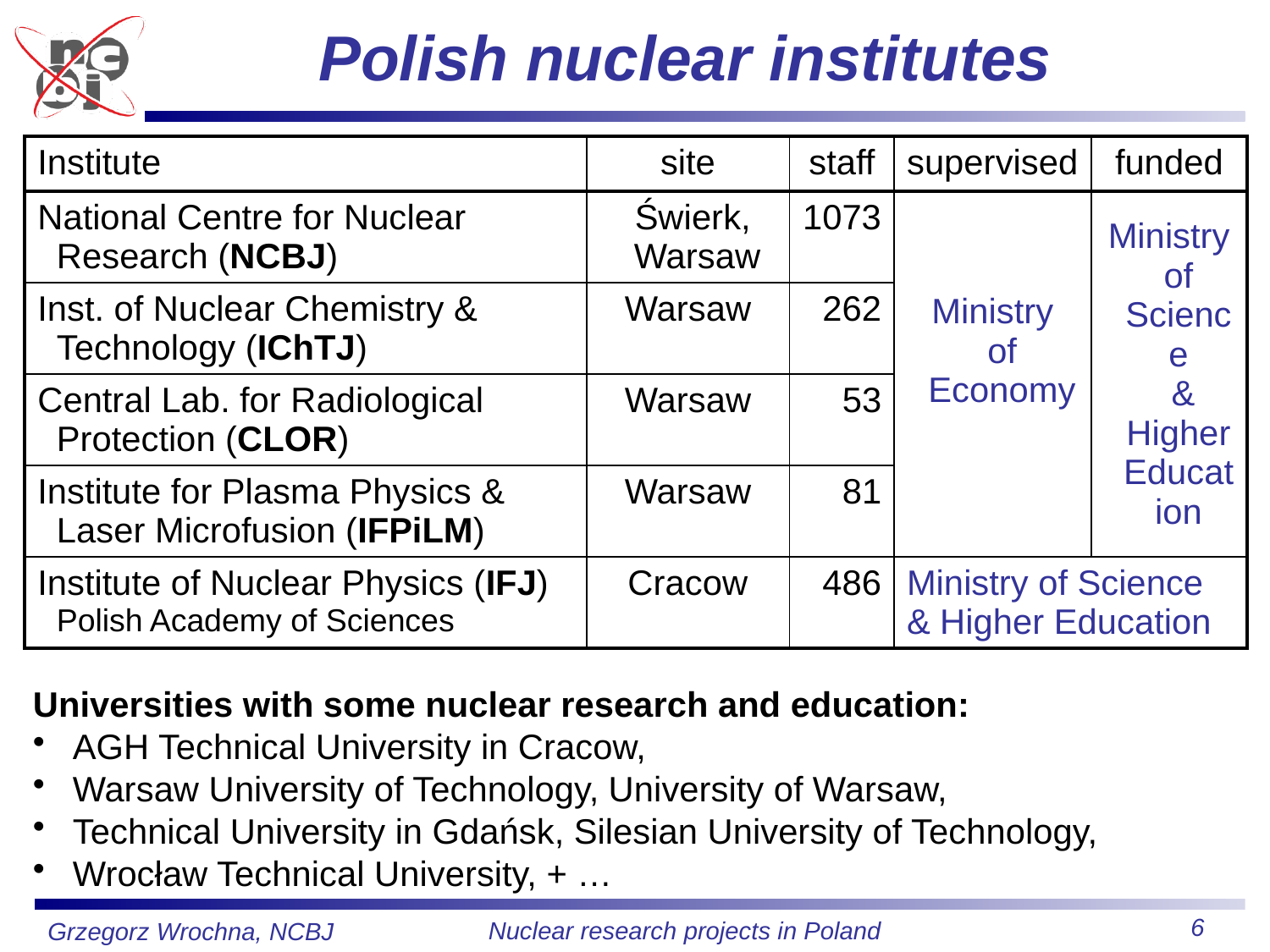

# Polish nuclear institutes
| Institute | site | staff | supervised | funded |
| --- | --- | --- | --- | --- |
| National Centre for Nuclear Research (NCBJ) | Świerk, Warsaw | 1073 | Ministry of Economy | Ministry of Science & Higher Education |
| Inst. of Nuclear Chemistry & Technology (IChTJ) | Warsaw | 262 |  |  |
| Central Lab. for Radiological Protection (CLOR) | Warsaw | 53 |  |  |
| Institute for Plasma Physics & Laser Microfusion (IFPiLM) | Warsaw | 81 |  |  |
| Institute of Nuclear Physics (IFJ) Polish Academy of Sciences | Cracow | 486 | Ministry of Science & Higher Education |  |
Universities with some nuclear research and education:
 AGH Technical University in Cracow,
 Warsaw University of Technology, University of Warsaw,
 Technical University in Gdańsk, Silesian University of Technology,
 Wrocław Technical University, + …
Nuclear research projects in Poland
Grzegorz Wrochna, NCBJ